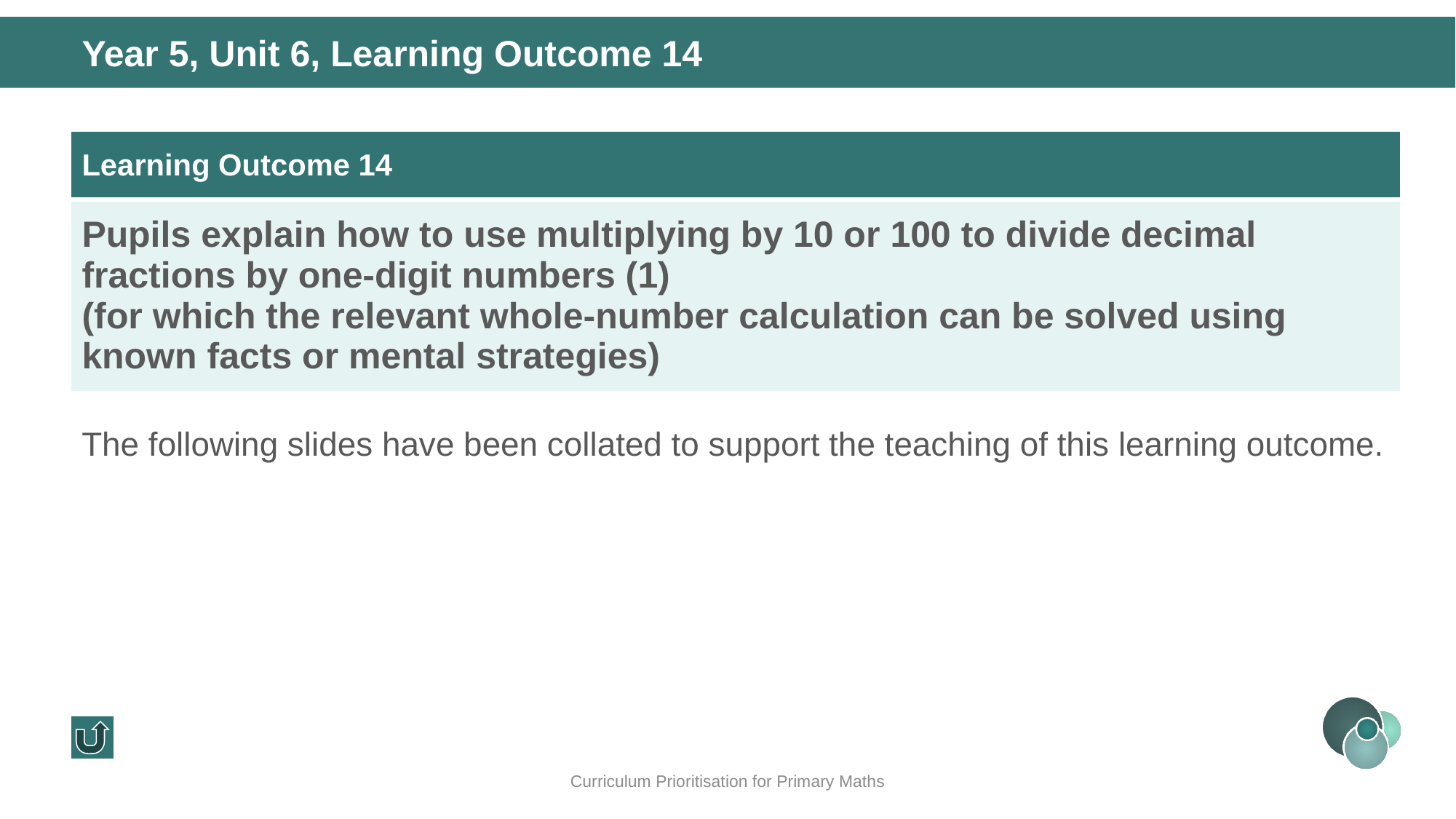

Year 5, Unit 6, Learning Outcome 14
| Learning Outcome 14 |
| --- |
| Pupils explain how to use multiplying by 10 or 100 to divide decimal fractions by one-digit numbers (1) (for which the relevant whole-number calculation can be solved using known facts or mental strategies) |
The following slides have been collated to support the teaching of this learning outcome.

Curriculum Prioritisation for Primary Maths